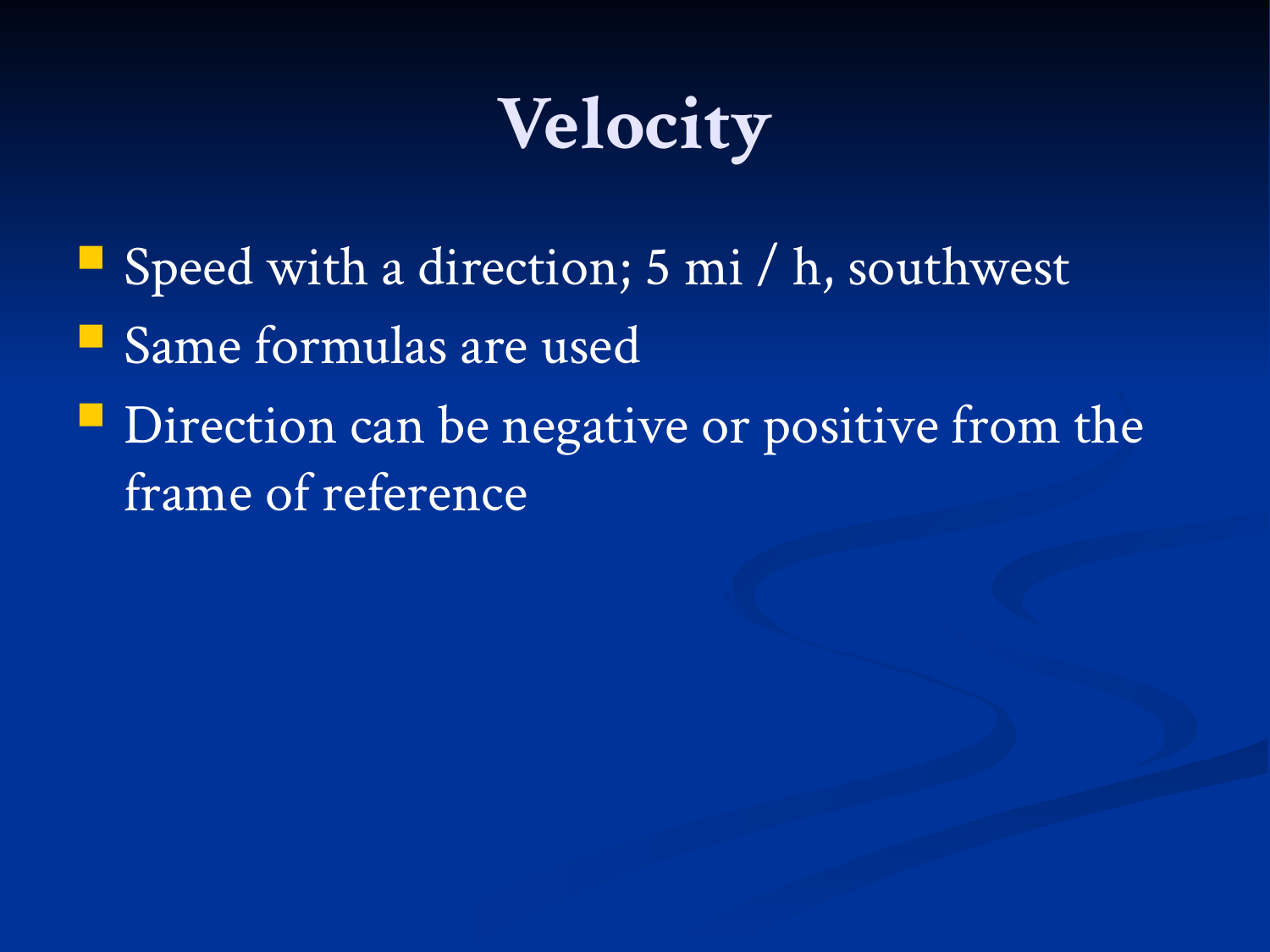

# Velocity
Speed with a direction; 5 mi / h, southwest
Same formulas are used
Direction can be negative or positive from the frame of reference